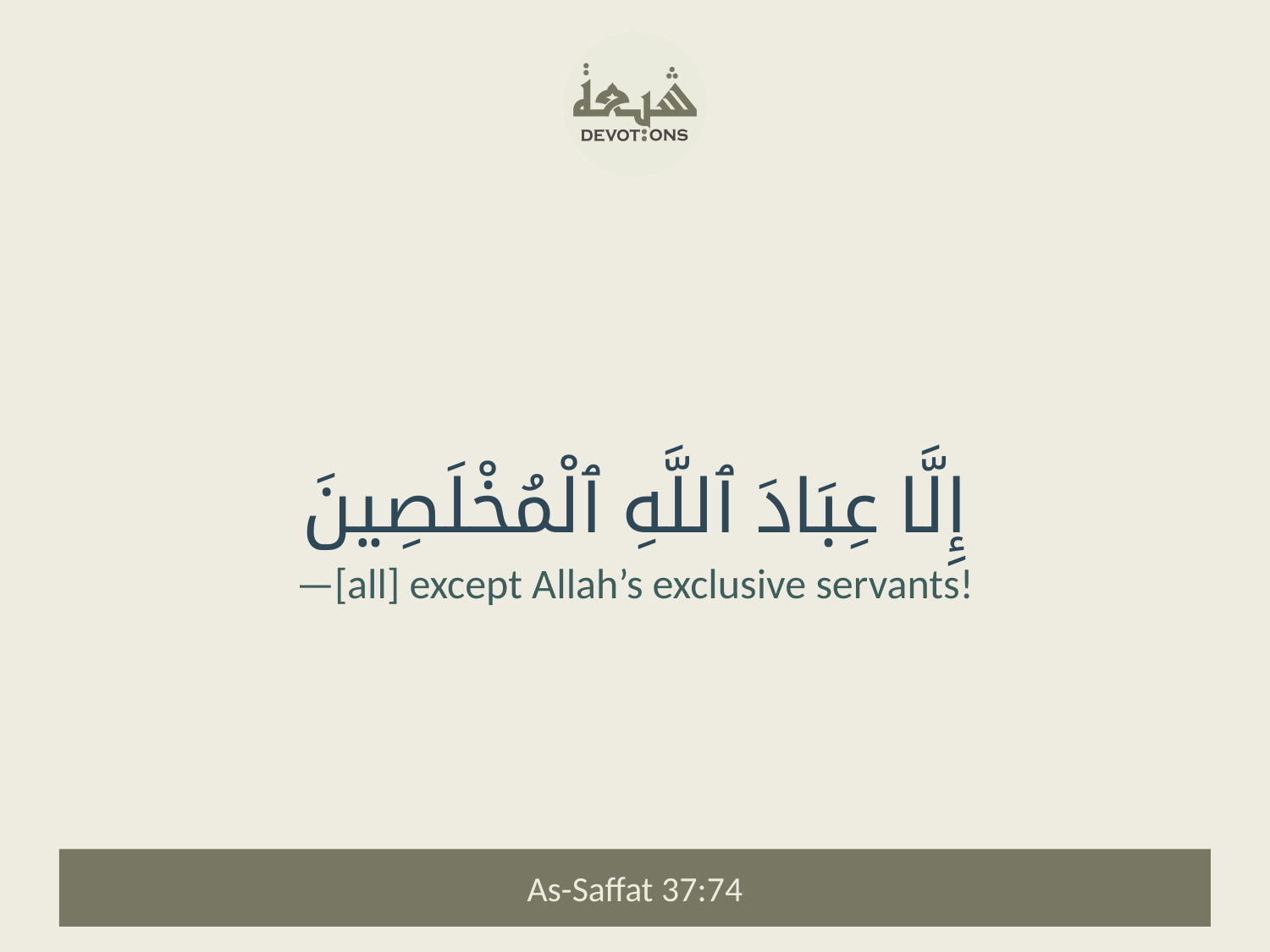

إِلَّا عِبَادَ ٱللَّهِ ٱلْمُخْلَصِينَ
—[all] except Allah’s exclusive servants!
As-Saffat 37:74